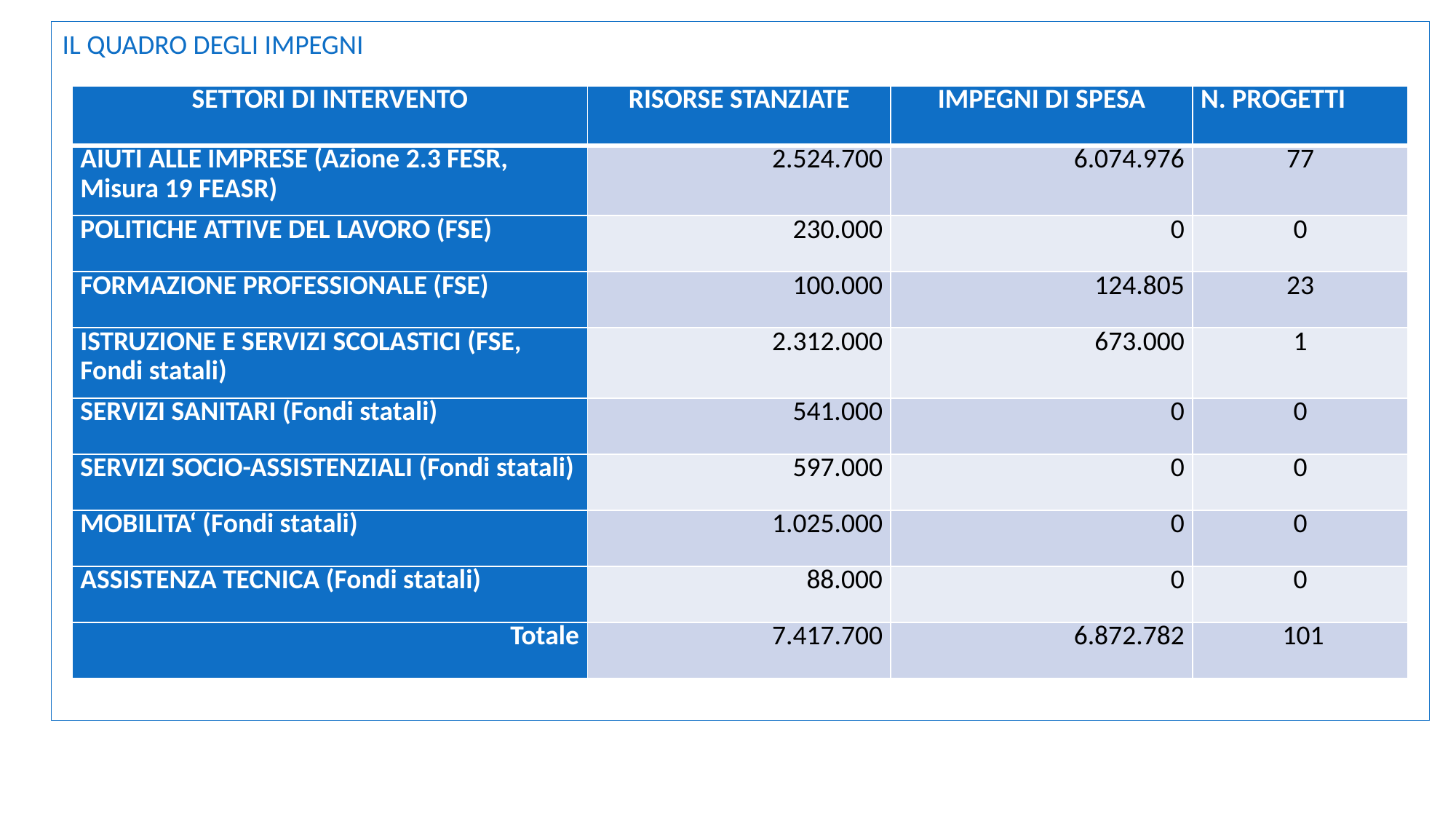

IL QUADRO DEGLI IMPEGNI

| SETTORI DI INTERVENTO | RISORSE STANZIATE | IMPEGNI DI SPESA | N. PROGETTI |
| --- | --- | --- | --- |
| AIUTI ALLE IMPRESE (Azione 2.3 FESR, Misura 19 FEASR) | 2.524.700 | 6.074.976 | 77 |
| POLITICHE ATTIVE DEL LAVORO (FSE) | 230.000 | 0 | 0 |
| FORMAZIONE PROFESSIONALE (FSE) | 100.000 | 124.805 | 23 |
| ISTRUZIONE E SERVIZI SCOLASTICI (FSE, Fondi statali) | 2.312.000 | 673.000 | 1 |
| SERVIZI SANITARI (Fondi statali) | 541.000 | 0 | 0 |
| SERVIZI SOCIO-ASSISTENZIALI (Fondi statali) | 597.000 | 0 | 0 |
| MOBILITA‘ (Fondi statali) | 1.025.000 | 0 | 0 |
| ASSISTENZA TECNICA (Fondi statali) | 88.000 | 0 | 0 |
| Totale | 7.417.700 | 6.872.782 | 101 |